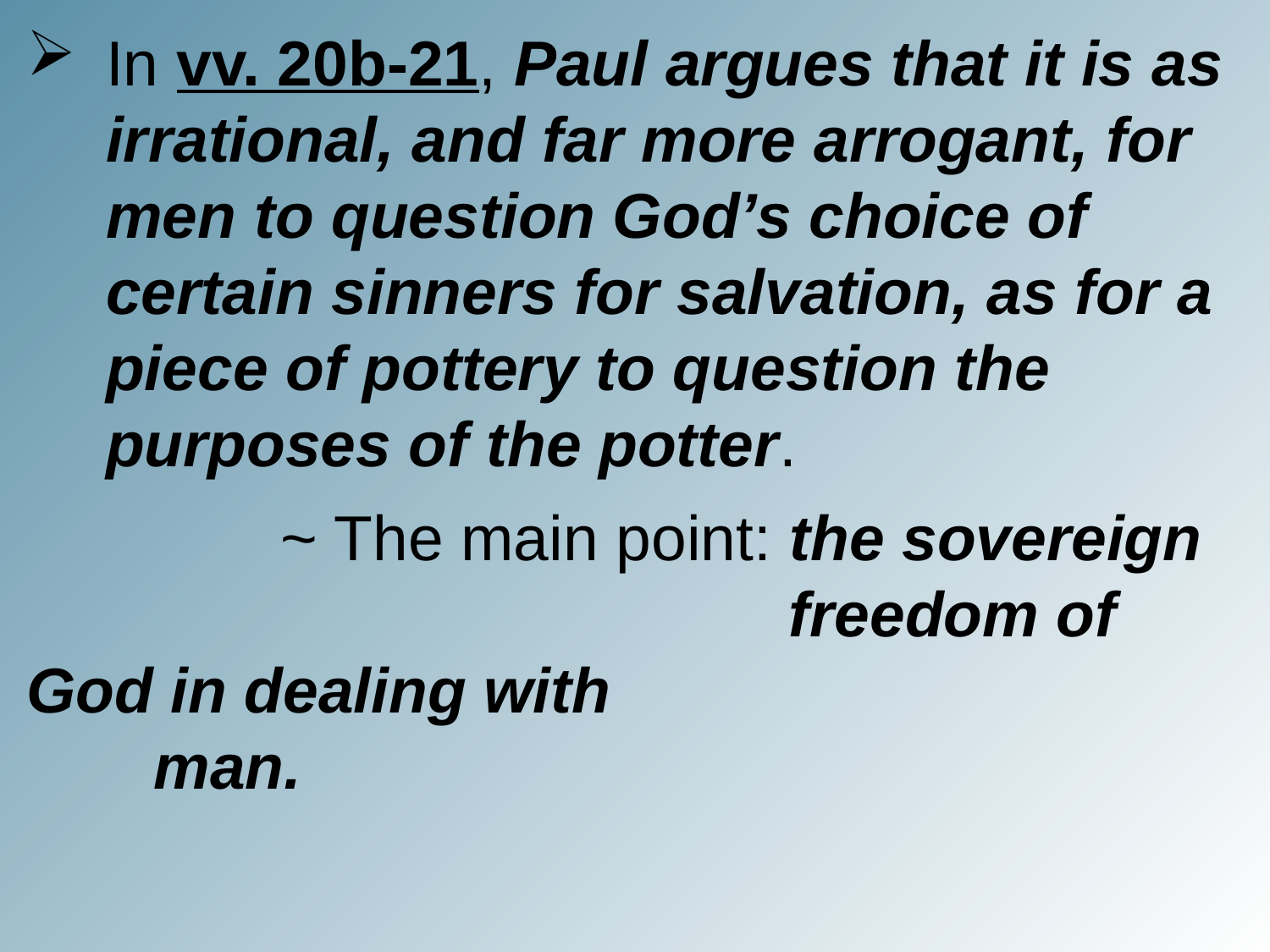

In vv. 20b-21, Paul argues that it is as irrational, and far more arrogant, for men to question God’s choice of certain sinners for salvation, as for a piece of pottery to question the purposes of the potter.
		~ The main point: the sovereign 						freedom of God in dealing with 						man.